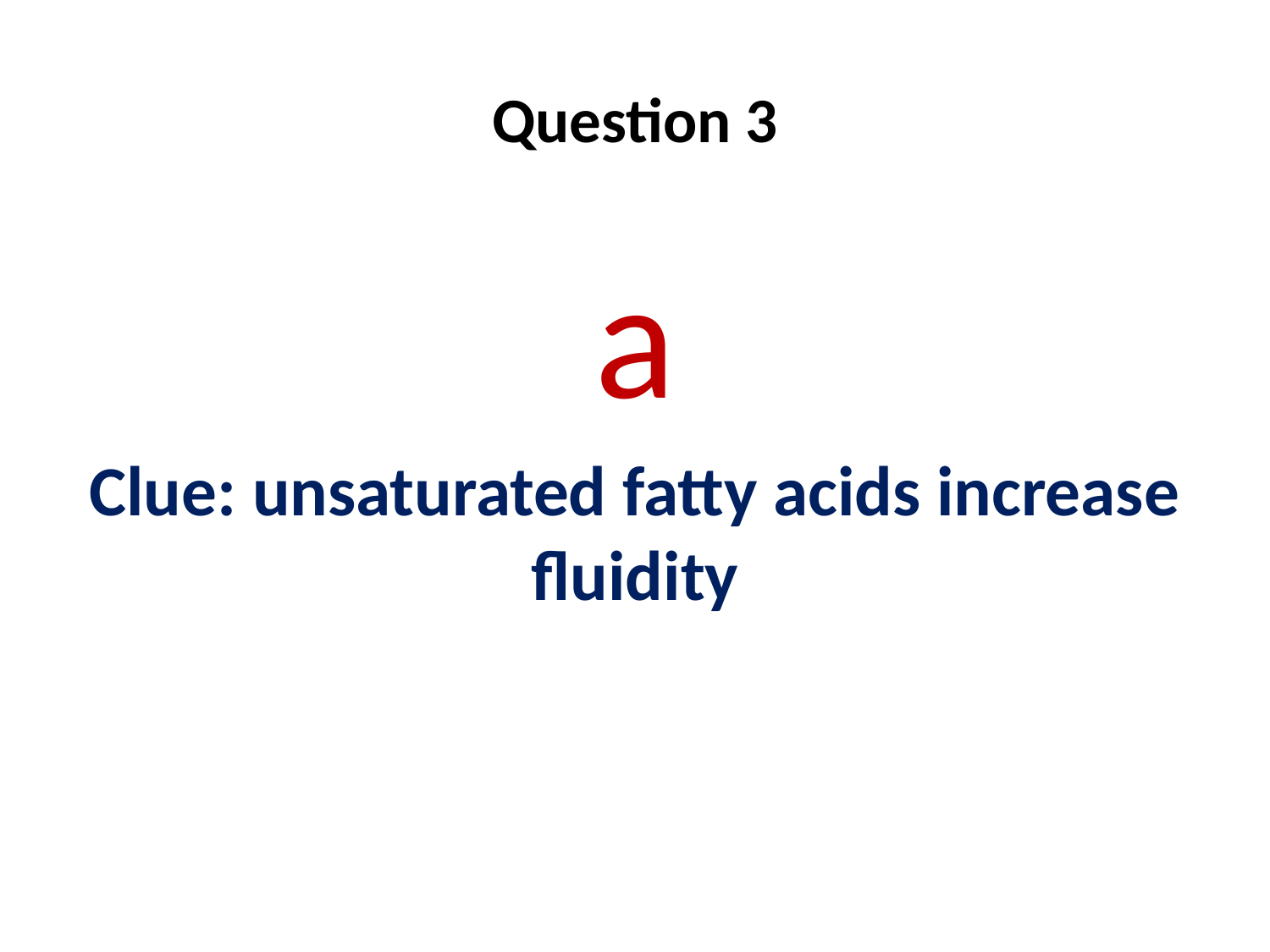

# Question 3
a
Clue: unsaturated fatty acids increase fluidity